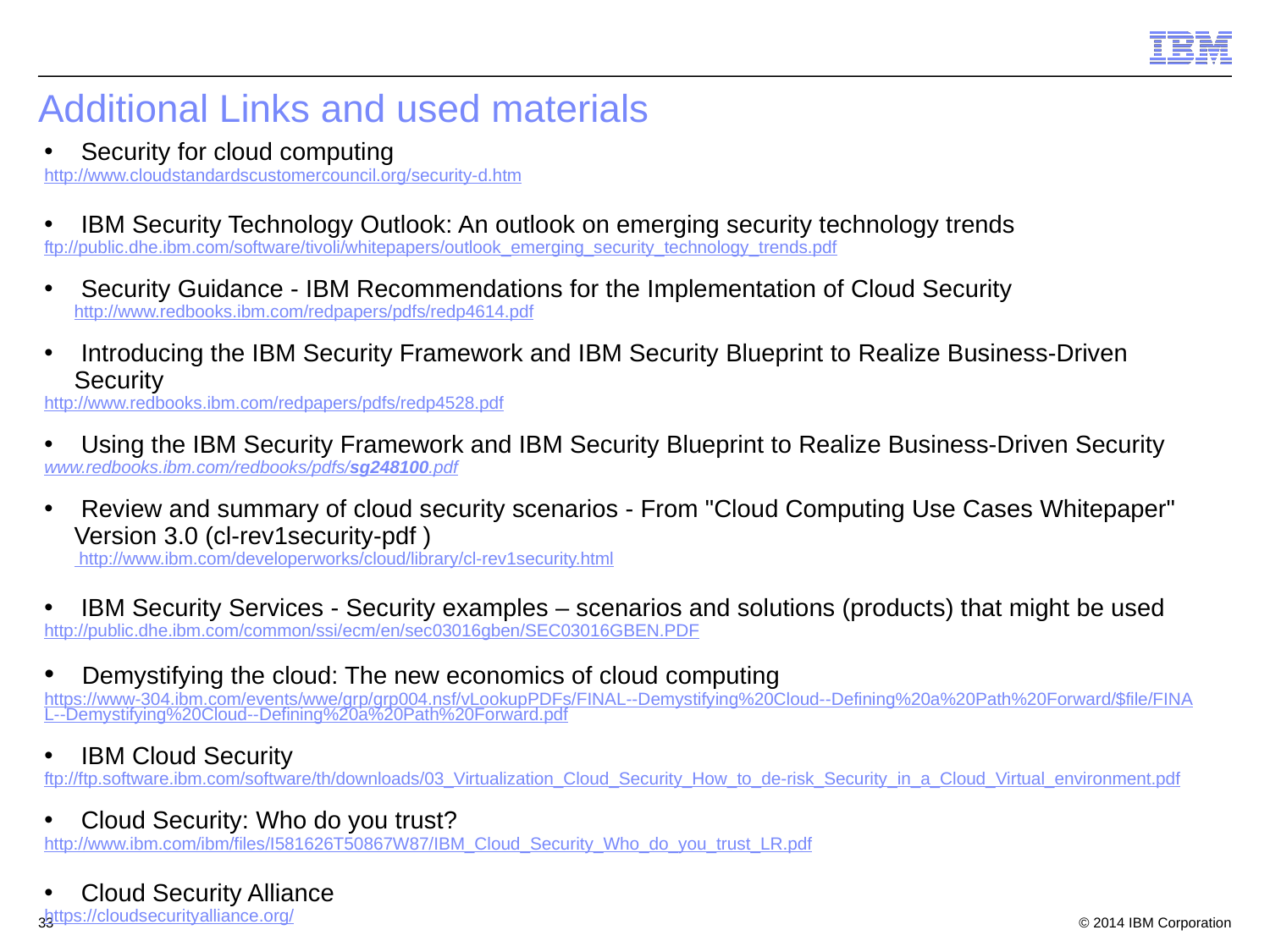

# Additional Links and used materials
 Security for cloud computing
http://www.cloudstandardscustomercouncil.org/security-d.htm

 IBM Security Technology Outlook: An outlook on emerging security technology trends
ftp://public.dhe.ibm.com/software/tivoli/whitepapers/outlook_emerging_security_technology_trends.pdf

 Security Guidance - IBM Recommendations for the Implementation of Cloud Security
http://www.redbooks.ibm.com/redpapers/pdfs/redp4614.pdf

 Introducing the IBM Security Framework and IBM Security Blueprint to Realize Business-Driven Security
http://www.redbooks.ibm.com/redpapers/pdfs/redp4528.pdf

 Using the IBM Security Framework and IBM Security Blueprint to Realize Business-Driven Security
www.redbooks.ibm.com/redbooks/pdfs/sg248100.pdf

 Review and summary of cloud security scenarios - From "Cloud Computing Use Cases Whitepaper" Version 3.0 (cl-rev1security-pdf )
 http://www.ibm.com/developerworks/cloud/library/cl-rev1security.html

 IBM Security Services - Security examples – scenarios and solutions (products) that might be used
http://public.dhe.ibm.com/common/ssi/ecm/en/sec03016gben/SEC03016GBEN.PDF

 Demystifying the cloud: The new economics of cloud computing
https://www-304.ibm.com/events/wwe/grp/grp004.nsf/vLookupPDFs/FINAL--Demystifying%20Cloud--Defining%20a%20Path%20Forward/$file/FINAL--Demystifying%20Cloud--Defining%20a%20Path%20Forward.pdf

 IBM Cloud Security
ftp://ftp.software.ibm.com/software/th/downloads/03_Virtualization_Cloud_Security_How_to_de-risk_Security_in_a_Cloud_Virtual_environment.pdf

 Cloud Security: Who do you trust?
http://www.ibm.com/ibm/files/I581626T50867W87/IBM_Cloud_Security_Who_do_you_trust_LR.pdf

 Cloud Security Alliance
https://cloudsecurityalliance.org/
33